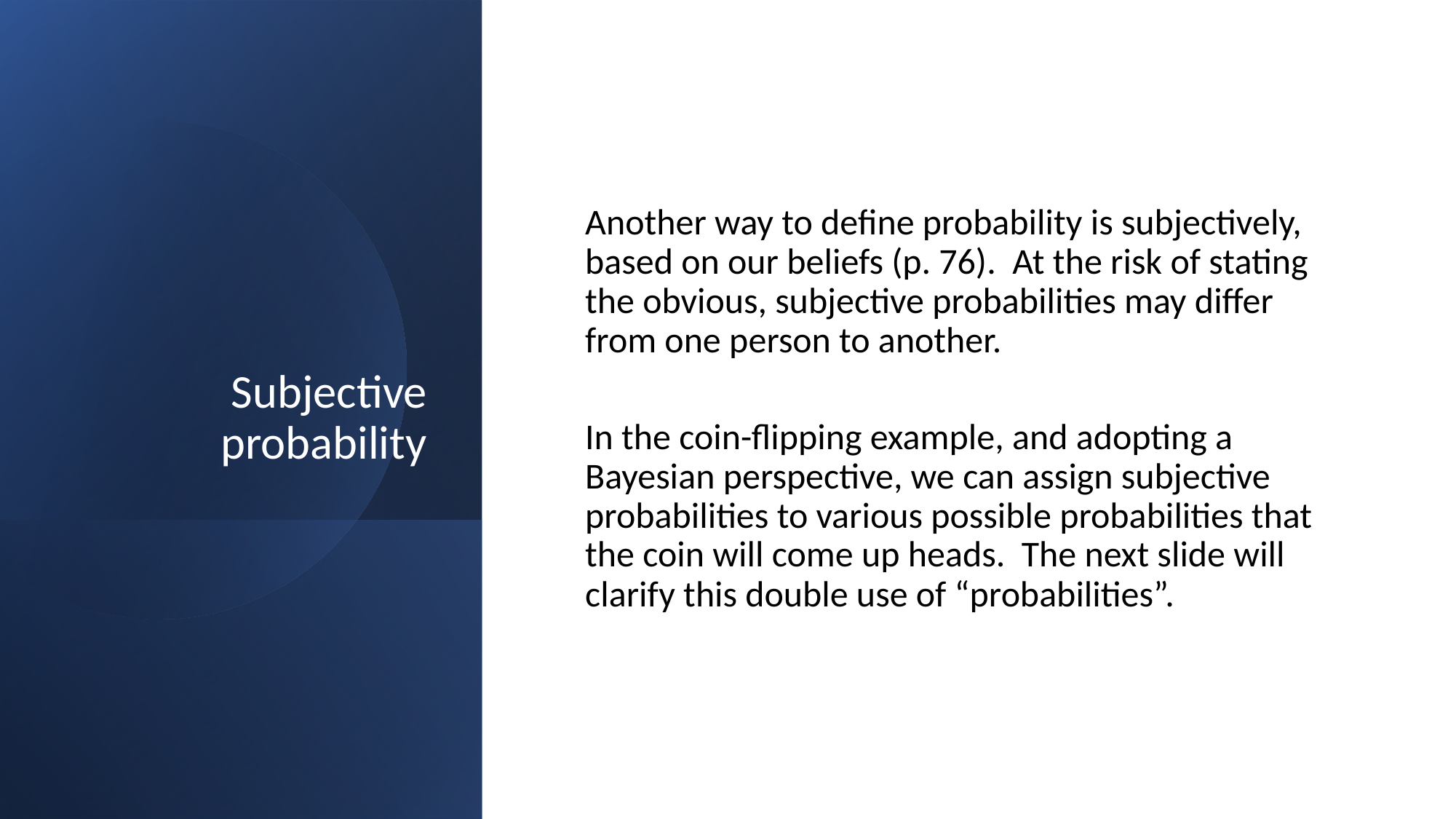

# Subjective probability
Another way to define probability is subjectively, based on our beliefs (p. 76).  At the risk of stating the obvious, subjective probabilities may differ from one person to another.

In the coin-flipping example, and adopting a Bayesian perspective, we can assign subjective probabilities to various possible probabilities that the coin will come up heads.  The next slide will clarify this double use of “probabilities”.